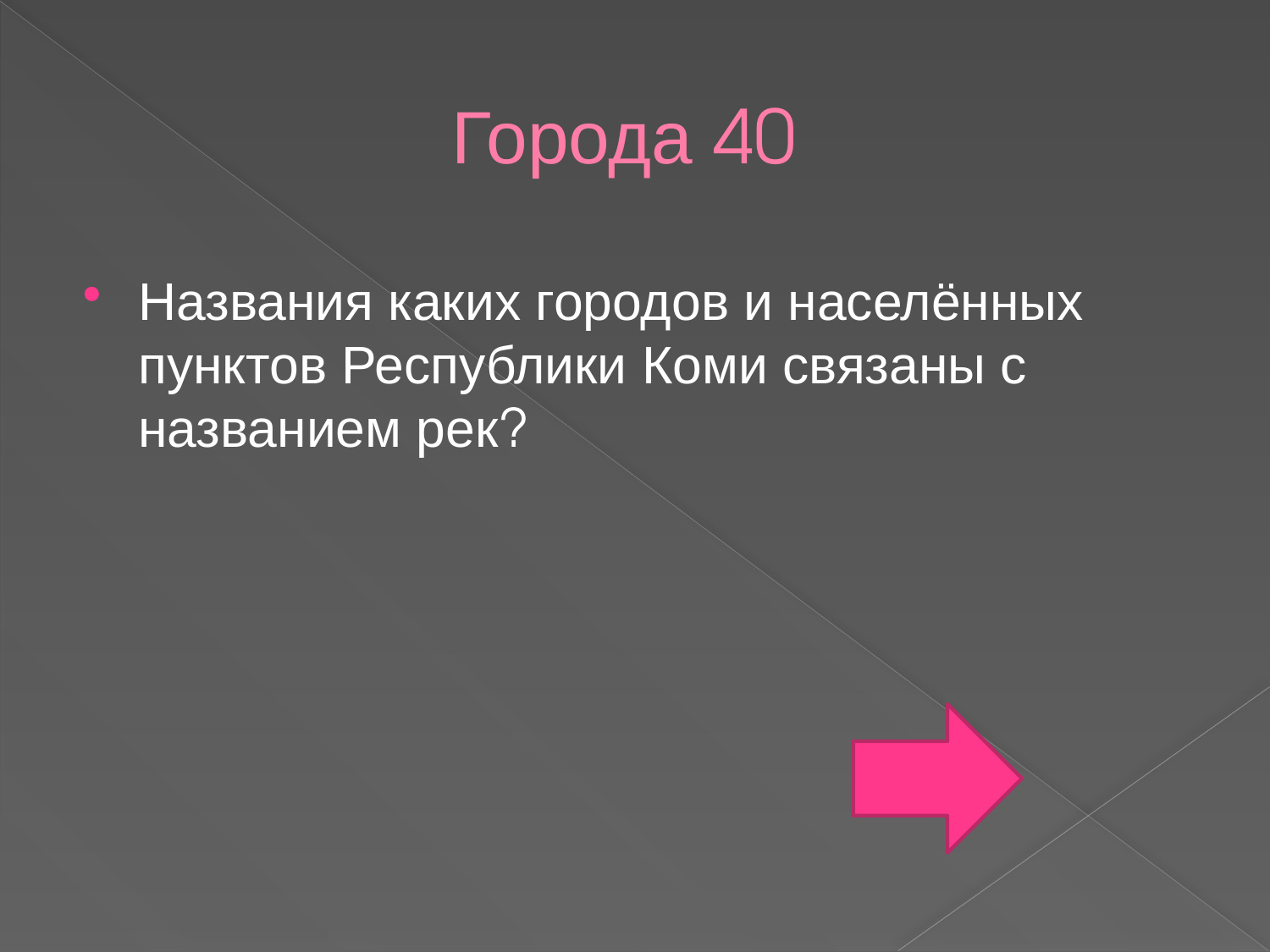

# Города 40
Названия каких городов и населённых пунктов Республики Коми связаны с названием рек?